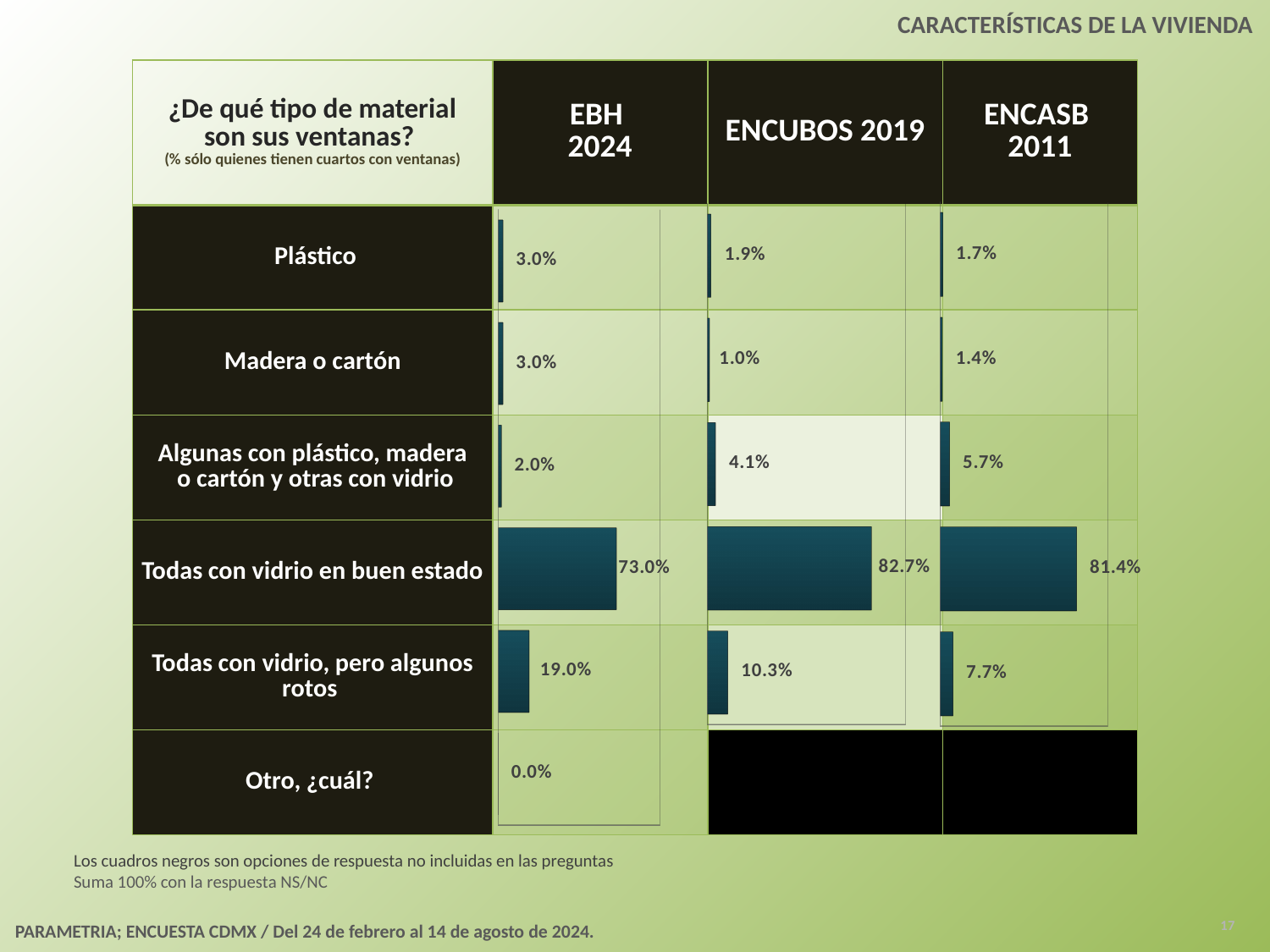

CARACTERÍSTICAS DE LA VIVIENDA
| ¿De qué tipo de material son sus ventanas? (% sólo quienes tienen cuartos con ventanas) | EBH 2024 | ENCUBOS 2019 | ENCASB 2011 |
| --- | --- | --- | --- |
| Plástico |  |  |  |
| Madera o cartón |  |  |  |
| Algunas con plástico, madera o cartón y otras con vidrio |  |  |  |
| Todas con vidrio en buen estado |  |  |  |
| Todas con vidrio, pero algunos rotos |  |  |  |
| Otro, ¿cuál? |  |  |  |

[unsupported chart]

[unsupported chart]

[unsupported chart]

Los cuadros negros son opciones de respuesta no incluidas en las preguntas
Suma 100% con la respuesta NS/NC
17
PARAMETRIA; ENCUESTA CDMX / Del 24 de febrero al 14 de agosto de 2024.